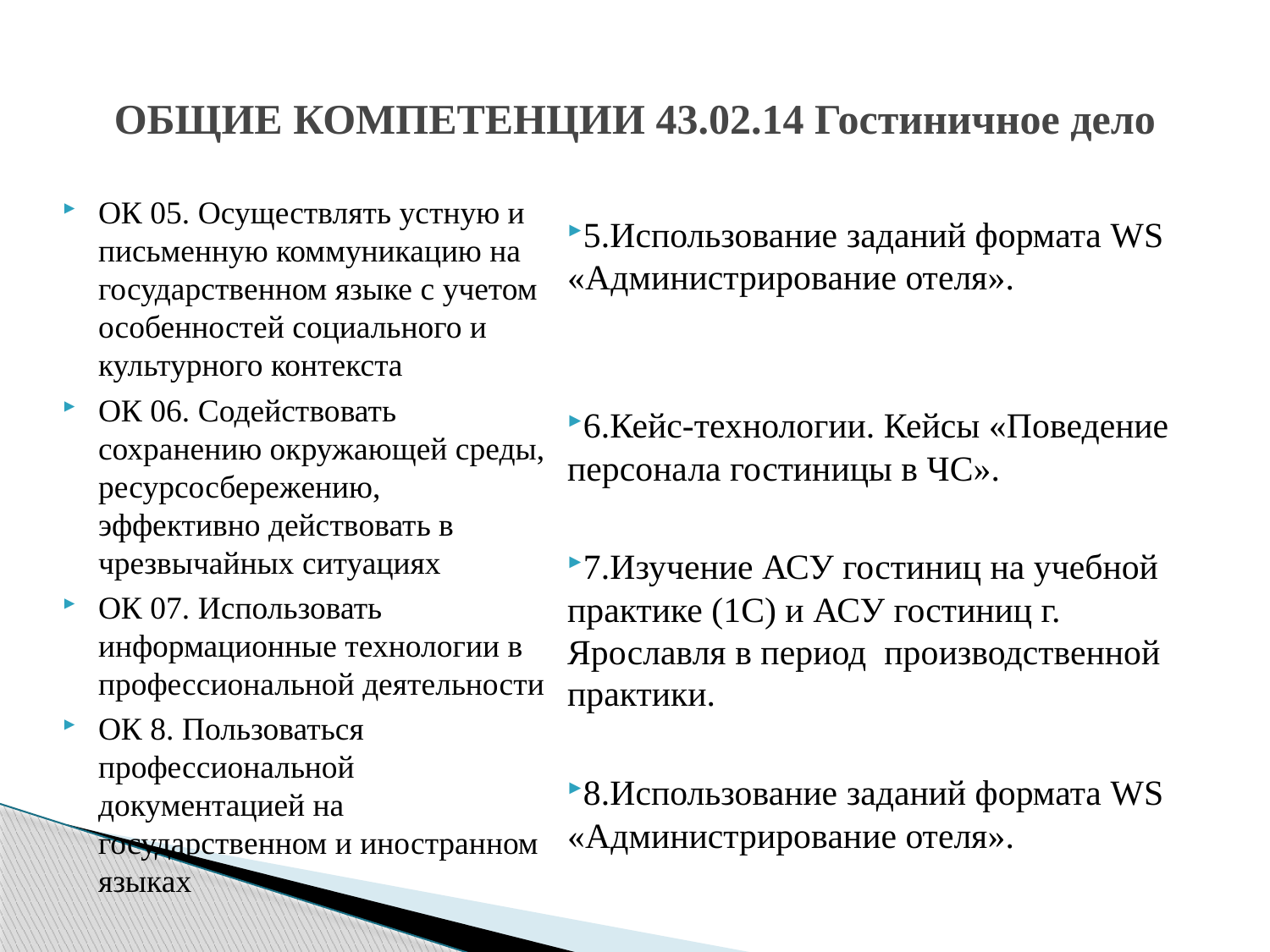

# ОБЩИЕ КОМПЕТЕНЦИИ 43.02.14 Гостиничное дело
ОК 05. Осуществлять устную и письменную коммуникацию на государственном языке с учетом особенностей социального и культурного контекста
ОК 06. Содействовать сохранению окружающей среды, ресурсосбережению, эффективно действовать в чрезвычайных ситуациях
ОК 07. Использовать информационные технологии в профессиональной деятельности
ОК 8. Пользоваться профессиональной документацией на государственном и иностранном языках
5.Использование заданий формата WS «Администрирование отеля».

6.Кейс-технологии. Кейсы «Поведение персонала гостиницы в ЧС».

7.Изучение АСУ гостиниц на учебной практике (1С) и АСУ гостиниц г. Ярославля в период  производственной практики.

8.Использование заданий формата WS «Администрирование отеля».